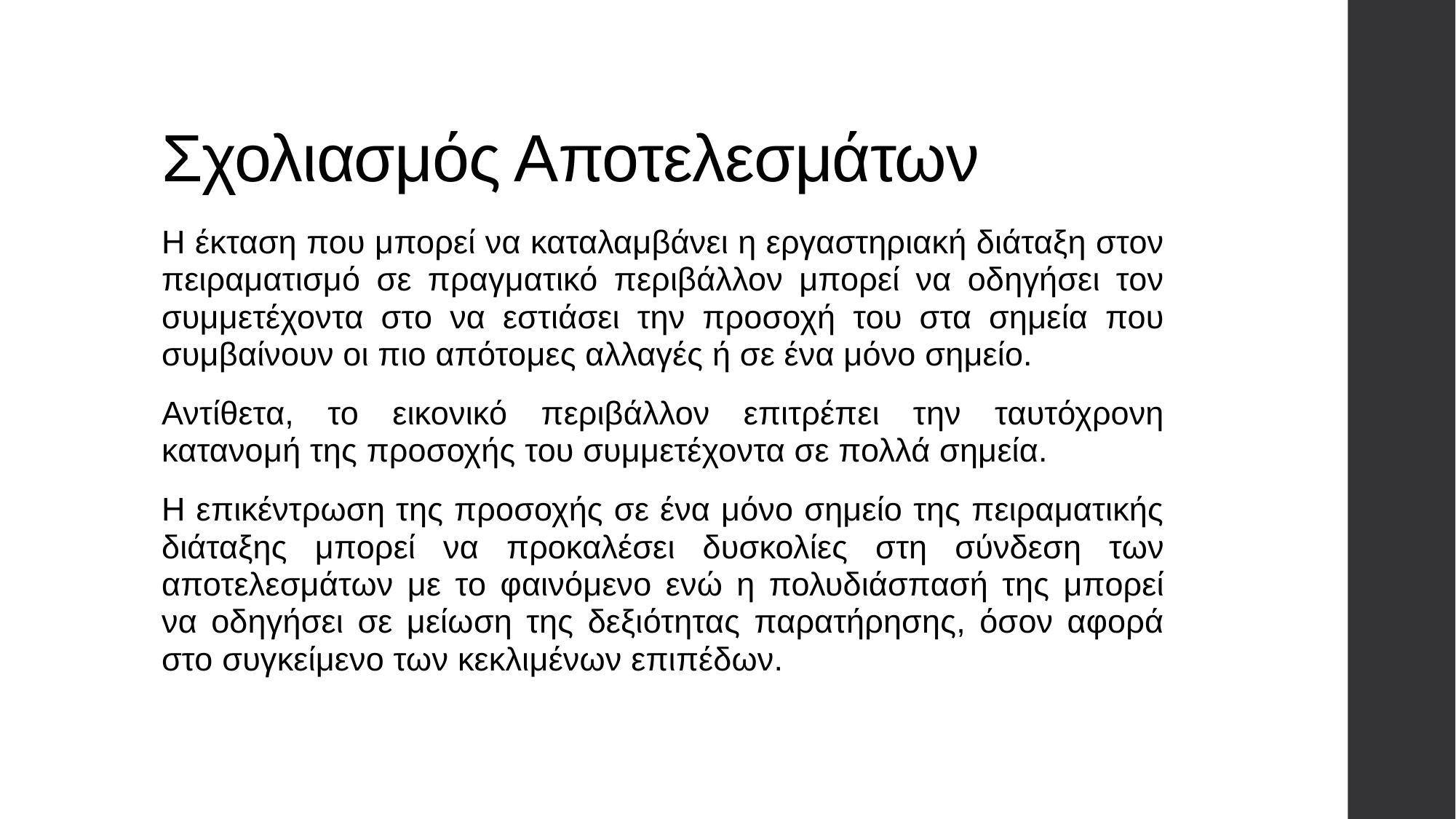

# Σχολιασμός Αποτελεσμάτων
Η έκταση που μπορεί να καταλαμβάνει η εργαστηριακή διάταξη στον πειραματισμό σε πραγματικό περιβάλλον μπορεί να οδηγήσει τον συμμετέχοντα στο να εστιάσει την προσοχή του στα σημεία που συμβαίνουν οι πιο απότομες αλλαγές ή σε ένα μόνο σημείο.
Αντίθετα, το εικονικό περιβάλλον επιτρέπει την ταυτόχρονη κατανομή της προσοχής του συμμετέχοντα σε πολλά σημεία.
Η επικέντρωση της προσοχής σε ένα μόνο σημείο της πειραματικής διάταξης μπορεί να προκαλέσει δυσκολίες στη σύνδεση των αποτελεσμάτων με το φαινόμενο ενώ η πολυδιάσπασή της μπορεί να οδηγήσει σε μείωση της δεξιότητας παρατήρησης, όσον αφορά στο συγκείμενο των κεκλιμένων επιπέδων.